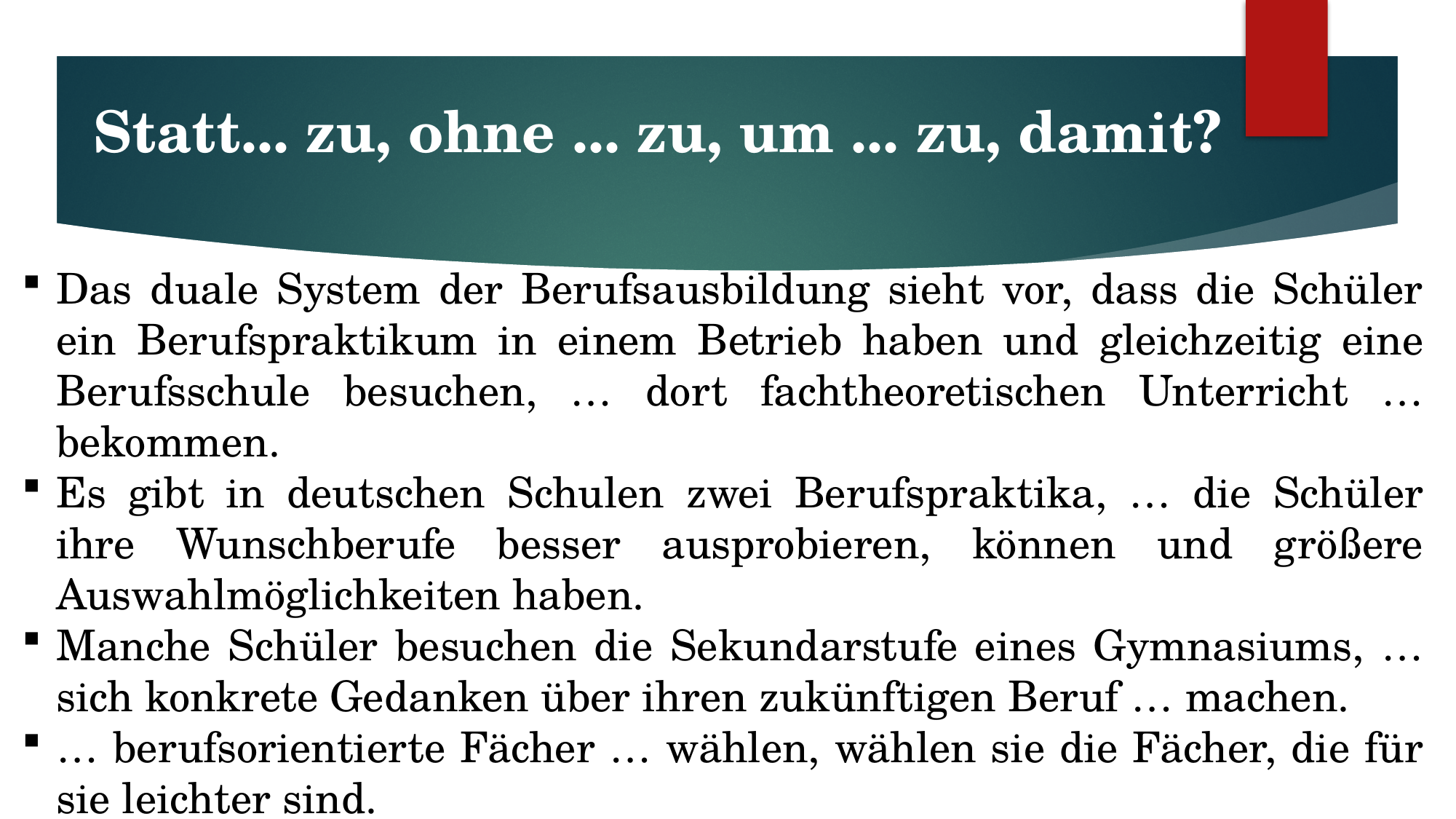

# Statt... zu, ohne ... zu, um ... zu, damit?
Das duale System der Berufsausbildung sieht vor, dass die Schüler ein Berufspraktikum in einem Betrieb haben und gleichzeitig eine Berufsschule besuchen, … dort fachtheoretischen Unterricht … bekommen.
Es gibt in deutschen Schulen zwei Berufspraktika, … die Schüler ihre Wunschberufe besser ausprobieren, können und größere Auswahlmöglichkeiten haben.
Manche Schüler besuchen die Sekundarstufe eines Gymnasiums, … sich konkrete Gedanken über ihren zukünftigen Beruf … machen.
… berufsorientierte Fächer … wählen, wählen sie die Fächer, die für
sie leichter sind.